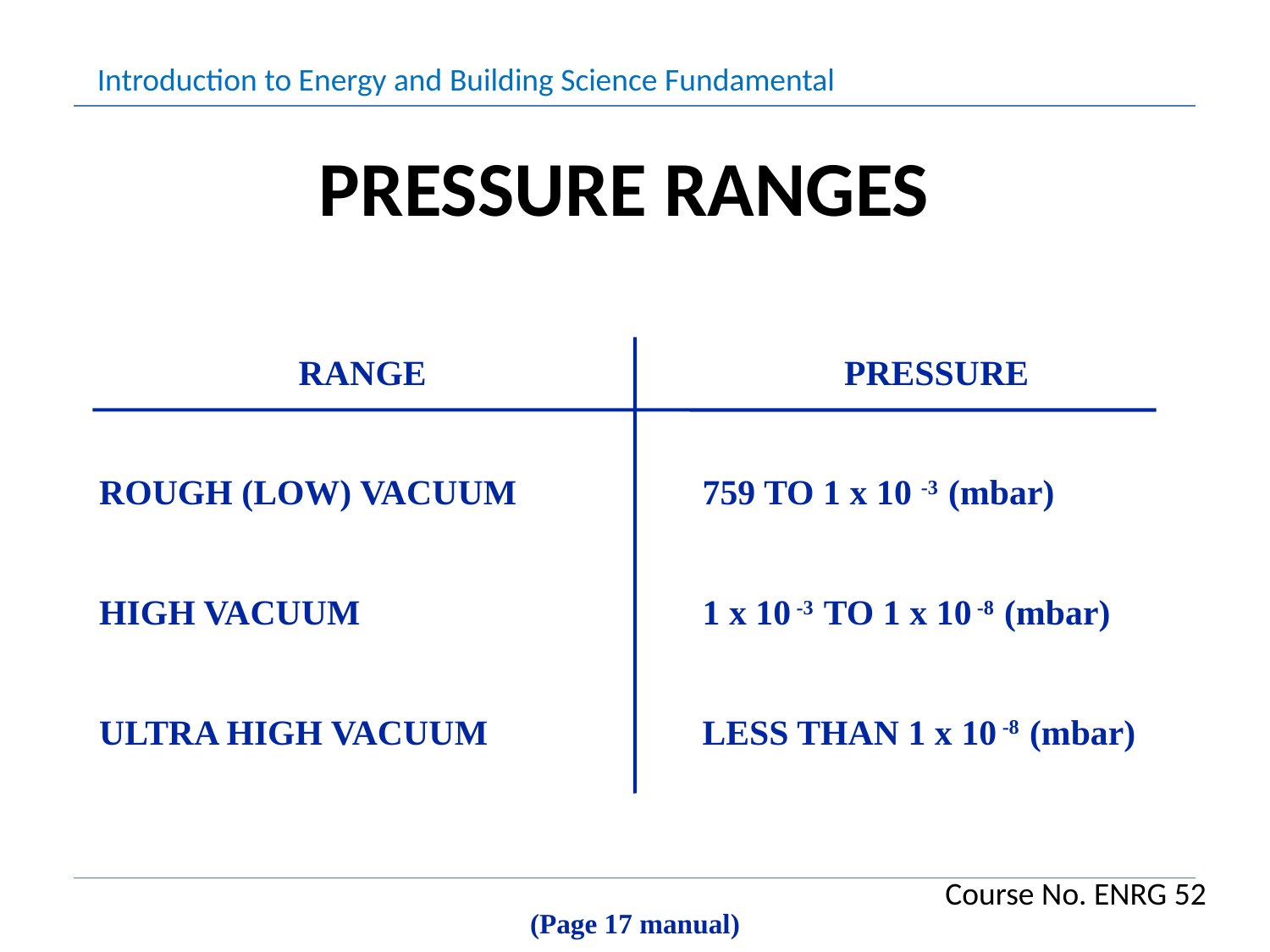

# PRESSURE RANGES

RANGE

ROUGH (LOW) VACUUM

HIGH VACUUM

ULTRA HIGH VACUUM
PRESSURE

759 TO 1 x 10 -3  (mbar)

1 x 10 -3  TO 1 x 10 -8  (mbar)

LESS THAN 1 x 10 -8  (mbar)

(Page 17 manual)